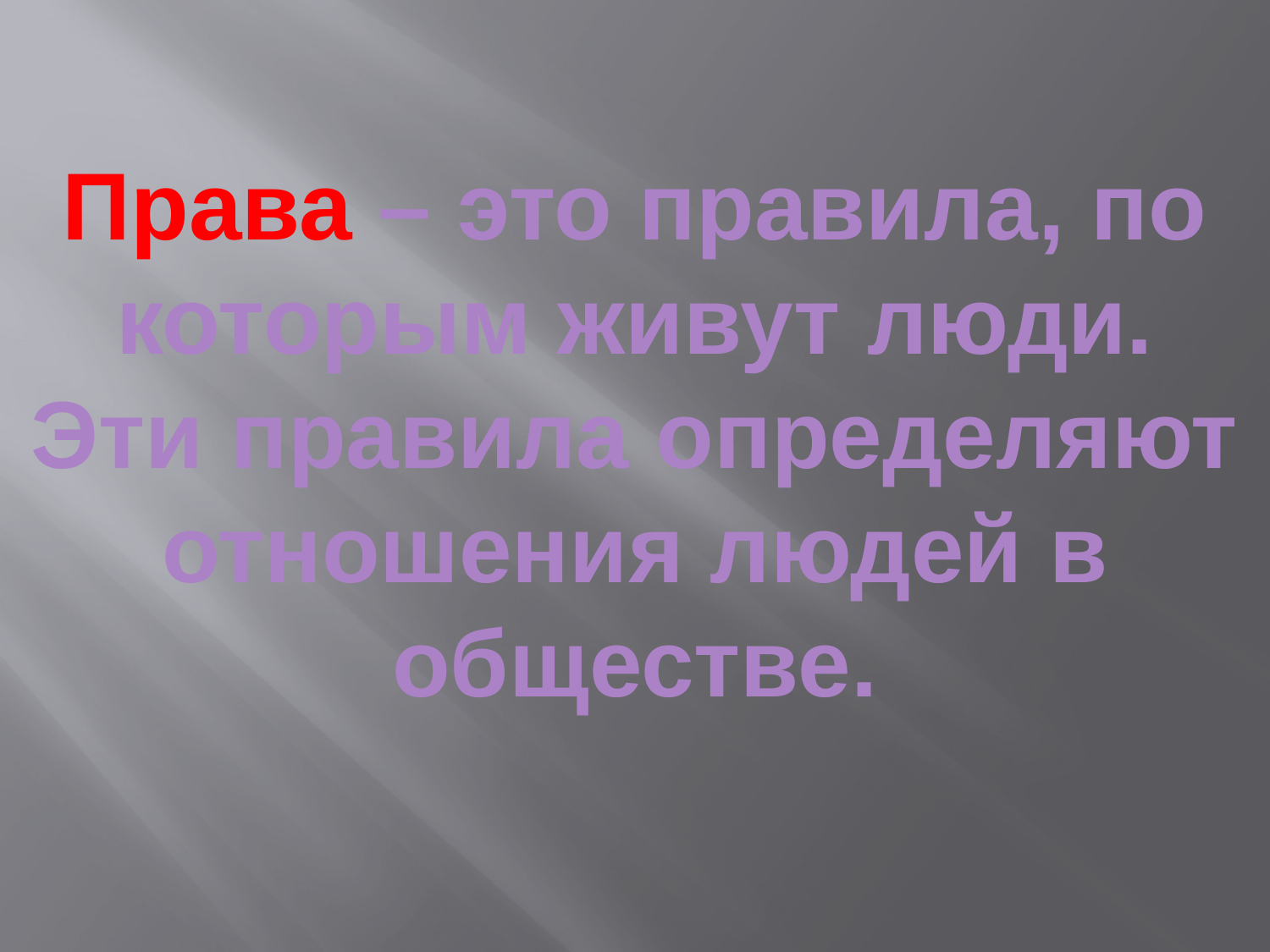

Права – это правила, по которым живут люди.
Эти правила определяют отношения людей в обществе.